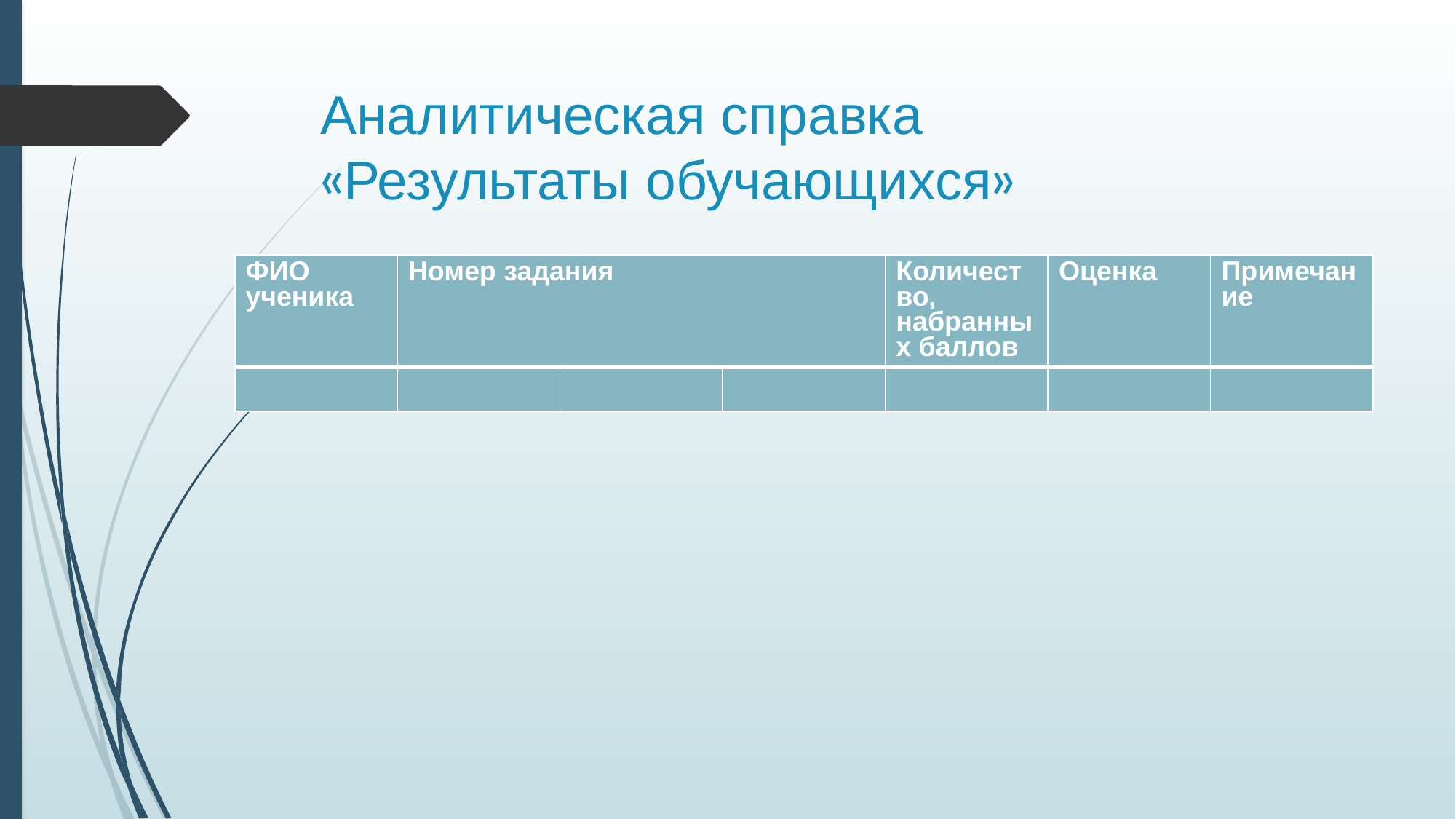

# Аналитическая справка «Результаты обучающихся»
| ФИО ученика | Номер задания |  |  | Количество, набранных баллов | Оценка | Примечание |
| --- | --- | --- | --- | --- | --- | --- |
|  |  |  |  |  |  |  |